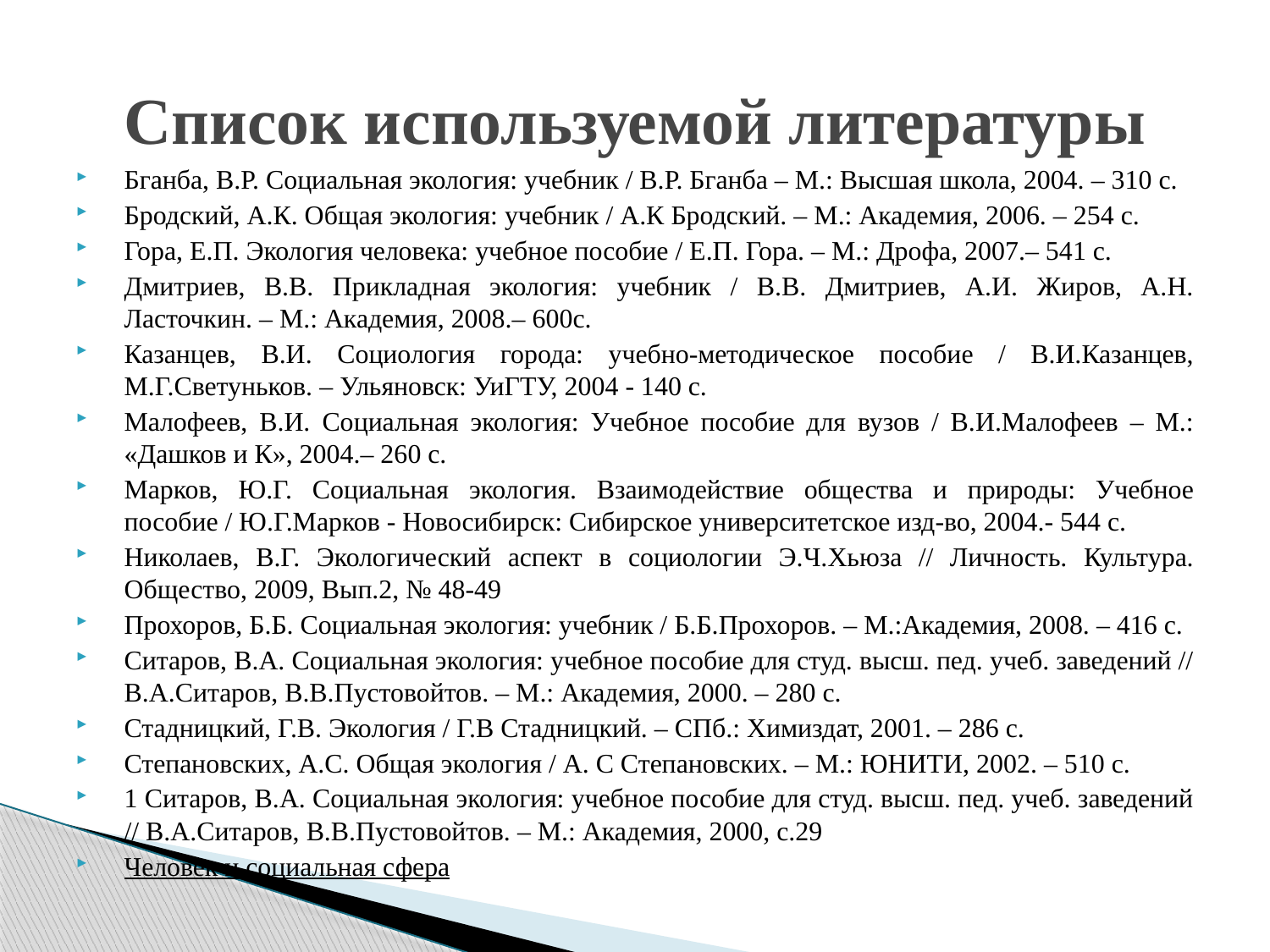

# Список используемой литературы
Бганба, В.Р. Социальная экология: учебник / В.Р. Бганба – М.: Высшая школа, 2004. – 310 с.
Бродский, А.К. Общая экология: учебник / А.К Бродский. – М.: Академия, 2006. – 254 с.
Гора, Е.П. Экология человека: учебное пособие / Е.П. Гора. – М.: Дрофа, 2007.– 541 с.
Дмитриев, В.В. Прикладная экология: учебник / В.В. Дмитриев, А.И. Жиров, А.Н. Ласточкин. – М.: Академия, 2008.– 600с.
Казанцев, В.И. Социология города: учебно-методическое пособие / В.И.Казанцев, М.Г.Светуньков. – Ульяновск: УиГТУ, 2004 - 140 c.
Малофеев, В.И. Социальная экология: Учебное пособие для вузов / В.И.Малофеев – М.: «Дашков и К», 2004.– 260 с.
Марков, Ю.Г. Социальная экология. Взаимодействие общества и природы: Учебное пособие / Ю.Г.Марков - Новосибирск: Сибирское университетское изд-во, 2004.- 544 с.
Николаев, В.Г. Экологический аспект в социологии Э.Ч.Хьюза // Личность. Культура. Общество, 2009, Вып.2, № 48-49
Прохоров, Б.Б. Социальная экология: учебник / Б.Б.Прохоров. – М.:Академия, 2008. – 416 с.
Ситаров, В.А. Социальная экология: учебное пособие для студ. высш. пед. учеб. заведений // В.А.Ситаров, В.В.Пустовойтов. – М.: Академия, 2000. – 280 с.
Стадницкий, Г.В. Экология / Г.В Стадницкий. – СПб.: Химиздат, 2001. – 286 с.
Степановских, А.С. Общая экология / А. С Степановских. – М.: ЮНИТИ, 2002. – 510 с.
1 Ситаров, В.А. Социальная экология: учебное пособие для студ. высш. пед. учеб. заведений // В.А.Ситаров, В.В.Пустовойтов. – М.: Академия, 2000, с.29
Человек и социальная сфера